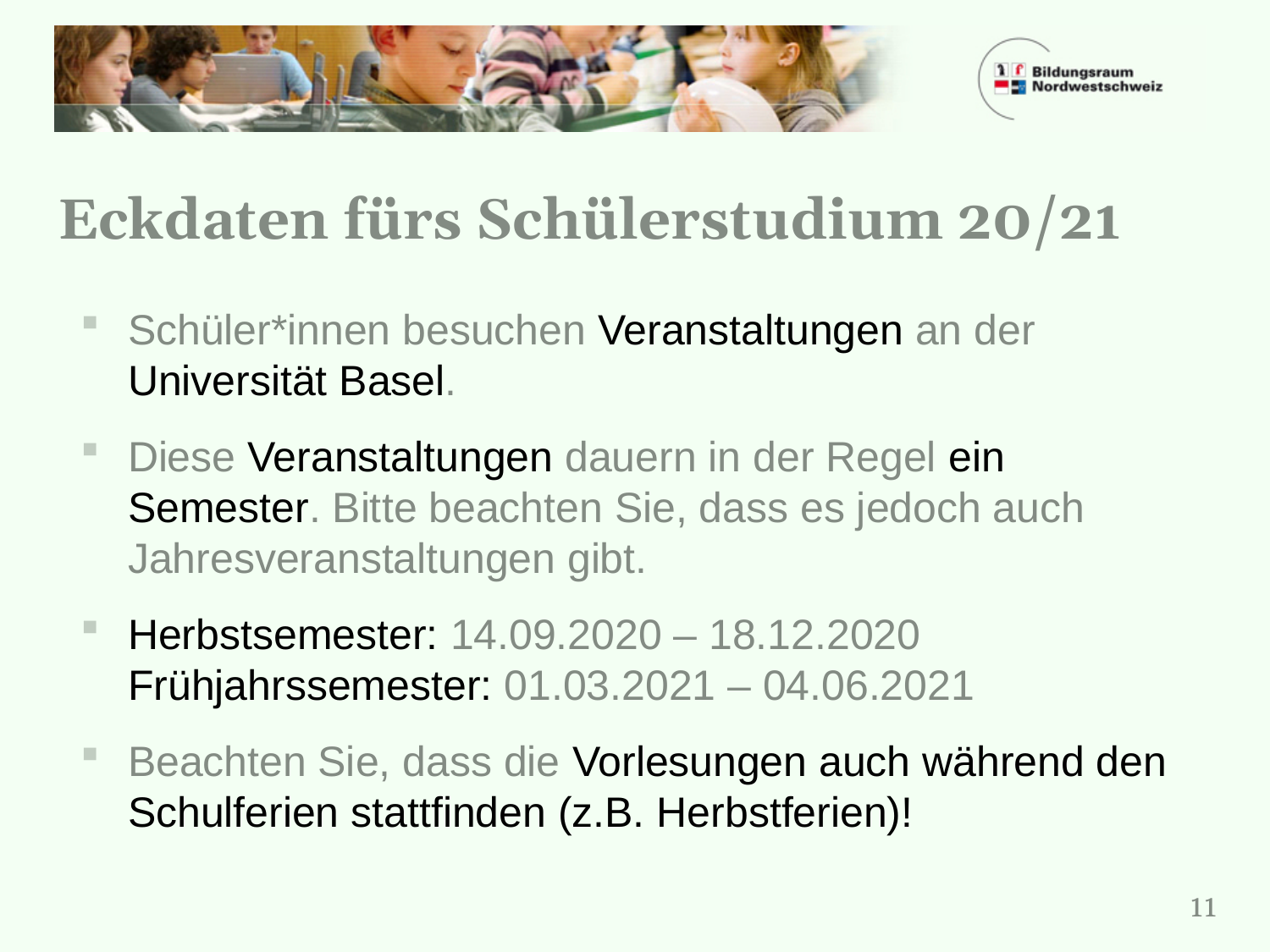

# Eckdaten fürs Schülerstudium 20/21
Schüler*innen besuchen Veranstaltungen an der Universität Basel.
Diese Veranstaltungen dauern in der Regel ein Semester. Bitte beachten Sie, dass es jedoch auch Jahresveranstaltungen gibt.
Herbstsemester: 14.09.2020 – 18.12.2020 Frühjahrssemester: 01.03.2021 – 04.06.2021
Beachten Sie, dass die Vorlesungen auch während den Schulferien stattfinden (z.B. Herbstferien)!

11